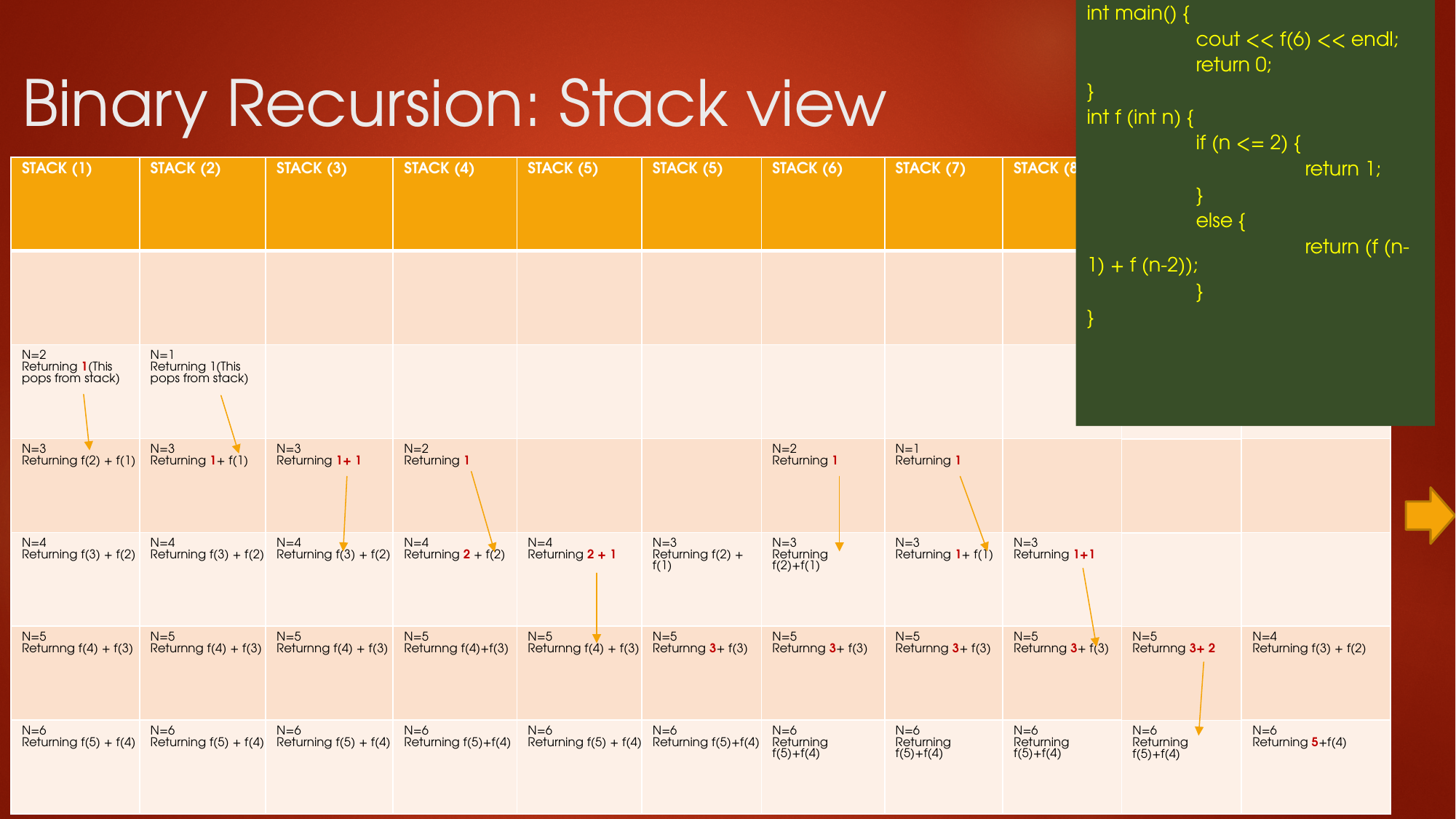

int main() {
	cout << f(6) << endl;
	return 0;
}
int f (int n) {
	if (n <= 2) {
		return 1;
	}
	else {
		return (f (n-1) + f (n-2));
	}
}

# Binary Recursion: Stack view
| STACK (5) |
| --- |
|  |
|  |
|  |
| N=4 Returning 2 + 1 |
| N=5 Returnng f(4) + f(3) |
| N=6 Returning f(5) + f(4) |
| STACK (5) |
| --- |
|  |
|  |
|  |
| N=3 Returning f(2) + f(1) |
| N=5 Returnng 3+ f(3) |
| N=6 Returning f(5)+f(4) |
| STACK (6) |
| --- |
|  |
|  |
| N=2 Returning 1 |
| N=3 Returning f(2)+f(1) |
| N=5 Returnng 3+ f(3) |
| N=6 Returning f(5)+f(4) |
| STACK (7) |
| --- |
|  |
|  |
| N=1 Returning 1 |
| N=3 Returning 1+ f(1) |
| N=5 Returnng 3+ f(3) |
| N=6 Returning f(5)+f(4) |
| STACK (8) |
| --- |
|  |
|  |
|  |
| N=3 Returning 1+1 |
| N=5 Returnng 3+ f(3) |
| N=6 Returning f(5)+f(4) |
| STACK (10) |
| --- |
|  |
|  |
|  |
|  |
| N=4 Returning f(3) + f(2) |
| N=6 Returning 5+f(4) |
| STACK (1) |
| --- |
|  |
| N=2 Returning 1(This pops from stack) |
| N=3 Returning f(2) + f(1) |
| N=4 Returning f(3) + f(2) |
| N=5 Returnng f(4) + f(3) |
| N=6 Returning f(5) + f(4) |
| STACK (2) |
| --- |
|  |
| N=1 Returning 1(This pops from stack) |
| N=3 Returning 1+ f(1) |
| N=4 Returning f(3) + f(2) |
| N=5 Returnng f(4) + f(3) |
| N=6 Returning f(5) + f(4) |
| STACK (3) |
| --- |
|  |
|  |
| N=3 Returning 1+ 1 |
| N=4 Returning f(3) + f(2) |
| N=5 Returnng f(4) + f(3) |
| N=6 Returning f(5) + f(4) |
| STACK (4) |
| --- |
|  |
|  |
| N=2 Returning 1 |
| N=4 Returning 2 + f(2) |
| N=5 Returnng f(4)+f(3) |
| N=6 Returning f(5)+f(4) |
| STACK (9) |
| --- |
|  |
|  |
|  |
|  |
| N=5 Returnng 3+ 2 |
| N=6 Returning f(5)+f(4) |